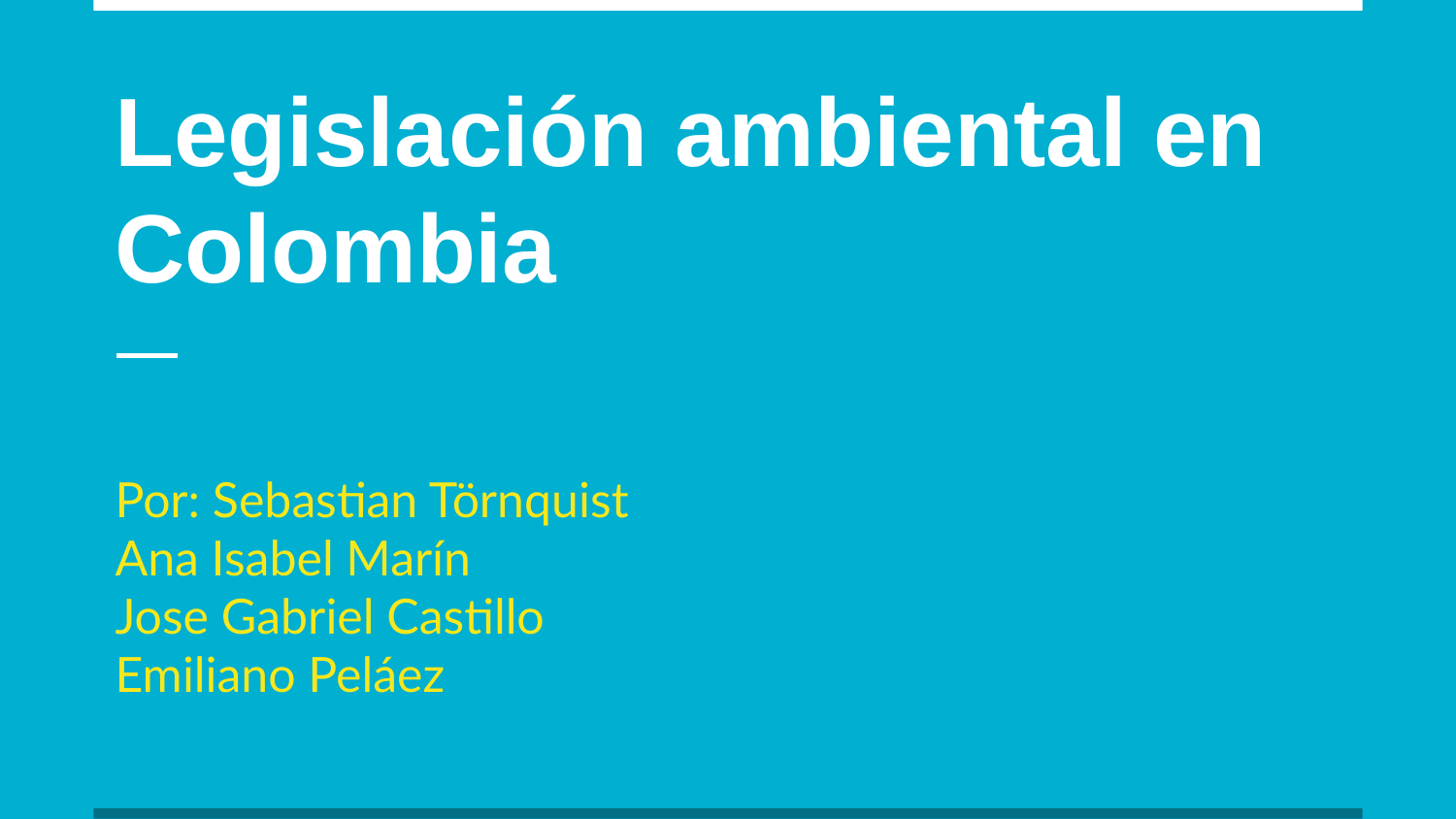

# Legislación ambiental en Colombia
Por: Sebastian Törnquist
Ana Isabel Marín
Jose Gabriel Castillo
Emiliano Peláez